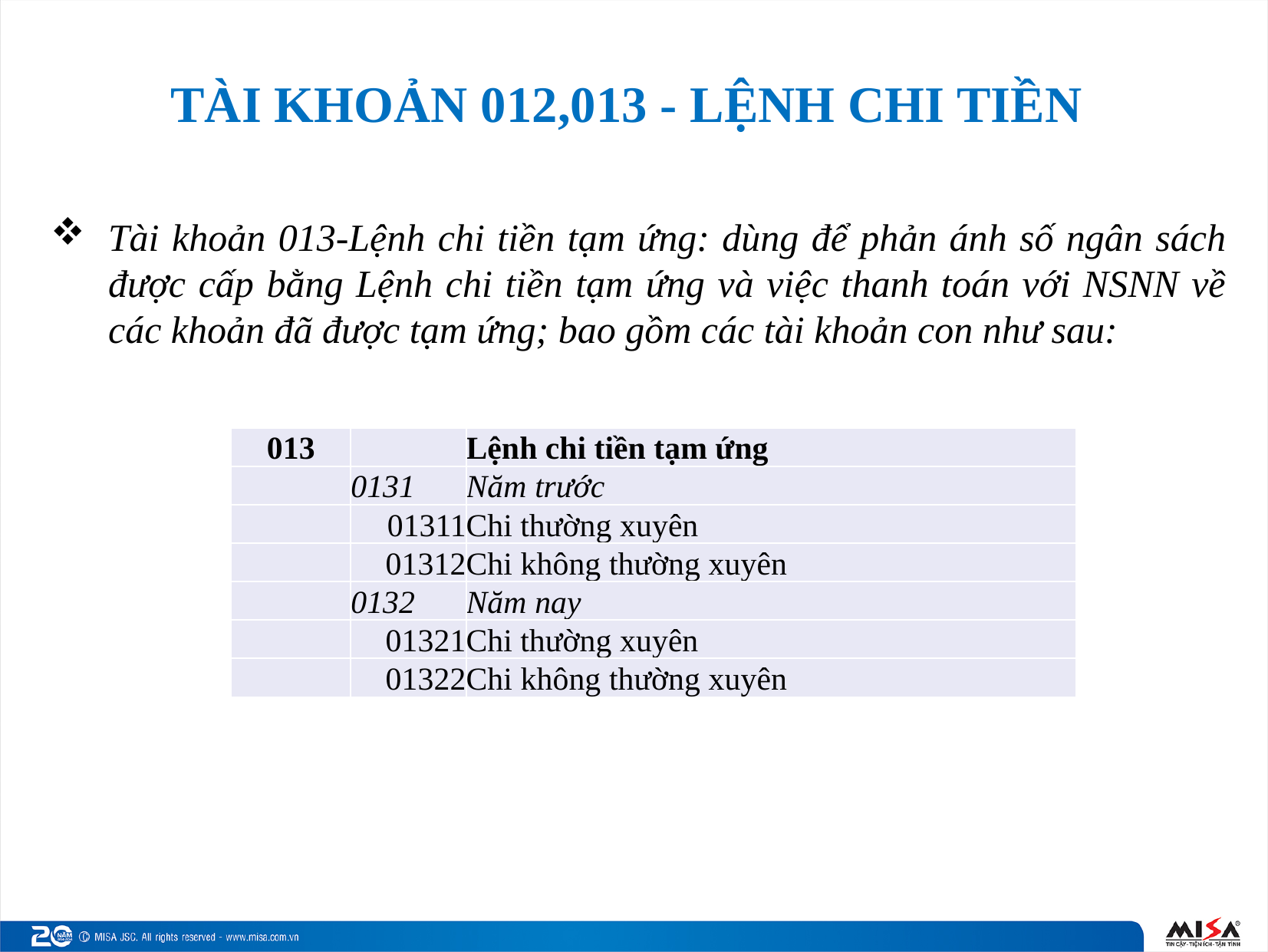

# TÀI KHOẢN 012,013 - LỆNH CHI TIỀN
Tài khoản 013-Lệnh chi tiền tạm ứng: dùng để phản ánh số ngân sách được cấp bằng Lệnh chi tiền tạm ứng và việc thanh toán với NSNN về các khoản đã được tạm ứng; bao gồm các tài khoản con như sau:

| 013 |  | Lệnh chi tiền tạm ứng |
| --- | --- | --- |
|  | 0131 | Năm trước |
|  | 01311 | Chi thường xuyên |
|  | 01312 | Chi không thường xuyên |
|  | 0132 | Năm nay |
|  | 01321 | Chi thường xuyên |
|  | 01322 | Chi không thường xuyên |